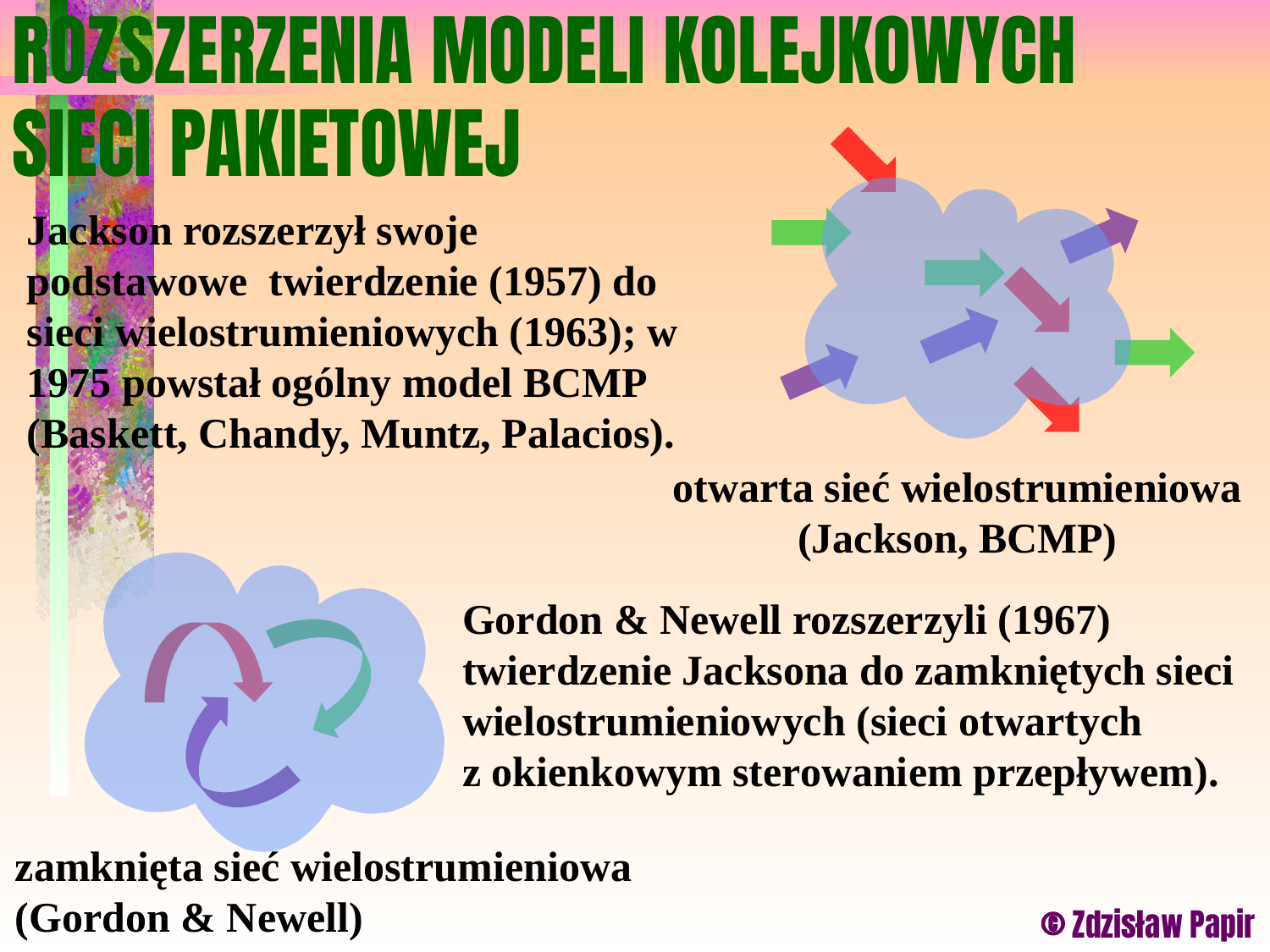

ROZSZERZENIA MODELI KOLEJKOWYCH
SIECI PAKIETOWEJ

otwarta sieć wielostrumieniowa (Jackson, BCMP)
Jackson rozszerzył swoje podstawowe  twierdzenie (1957) do sieci wielostrumieniowych (1963); w 1975 powstał ogólny model BCMP (Baskett, Chandy, Muntz, Palacios).

Gordon & Newell rozszerzyli (1967)
twierdzenie Jacksona do zamkniętych sieci wielostrumieniowych (sieci otwartych
z okienkowym sterowaniem przepływem).
zamknięta sieć wielostrumieniowa
(Gordon & Newell)
© Zdzisław Papir